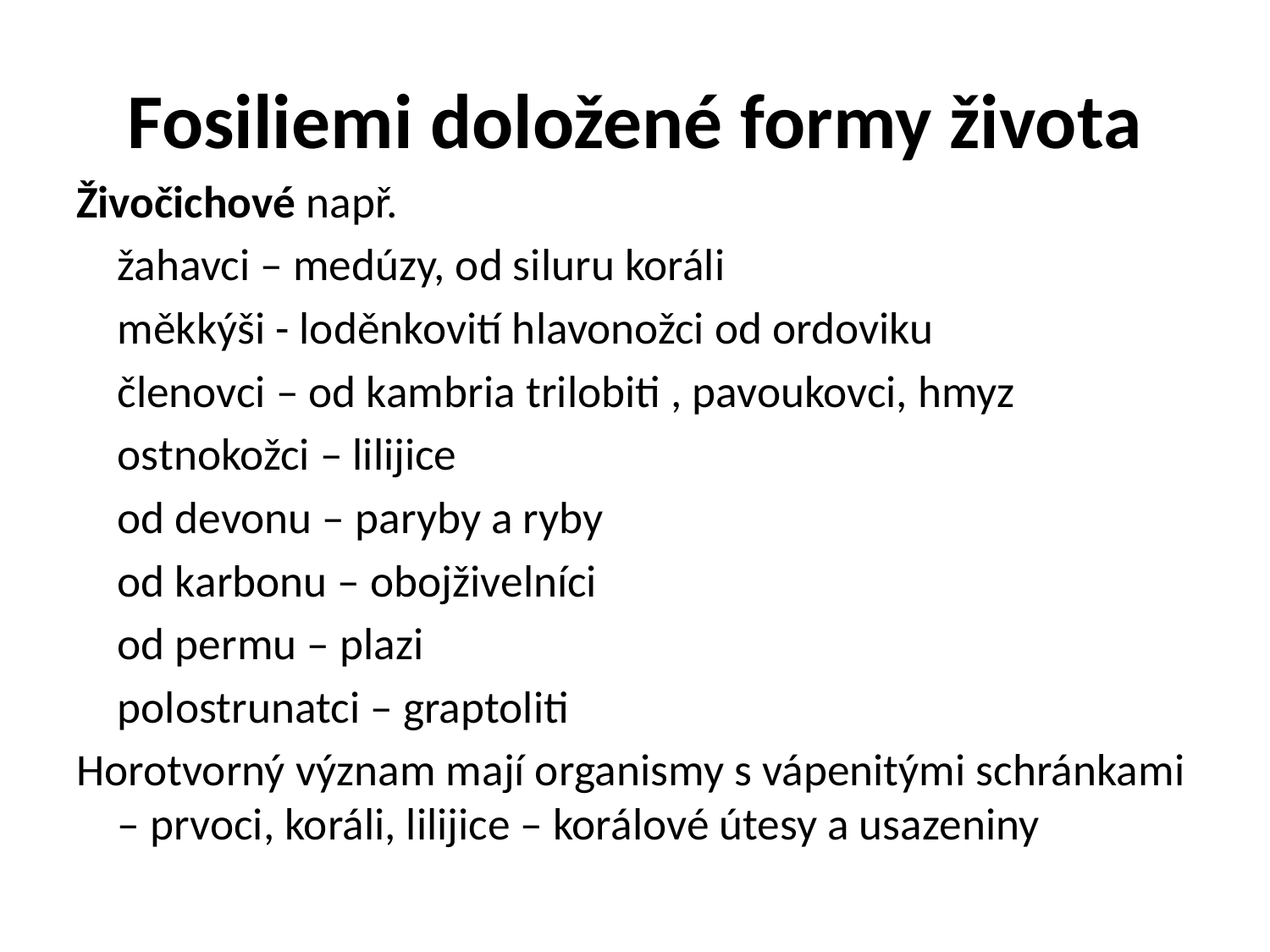

# Fosiliemi doložené formy života
Živočichové např.
	žahavci – medúzy, od siluru koráli
	měkkýši - loděnkovití hlavonožci od ordoviku
	členovci – od kambria trilobiti , pavoukovci, hmyz
	ostnokožci – lilijice
	od devonu – paryby a ryby
	od karbonu – obojživelníci
	od permu – plazi
	polostrunatci – graptoliti
Horotvorný význam mají organismy s vápenitými schránkami – prvoci, koráli, lilijice – korálové útesy a usazeniny